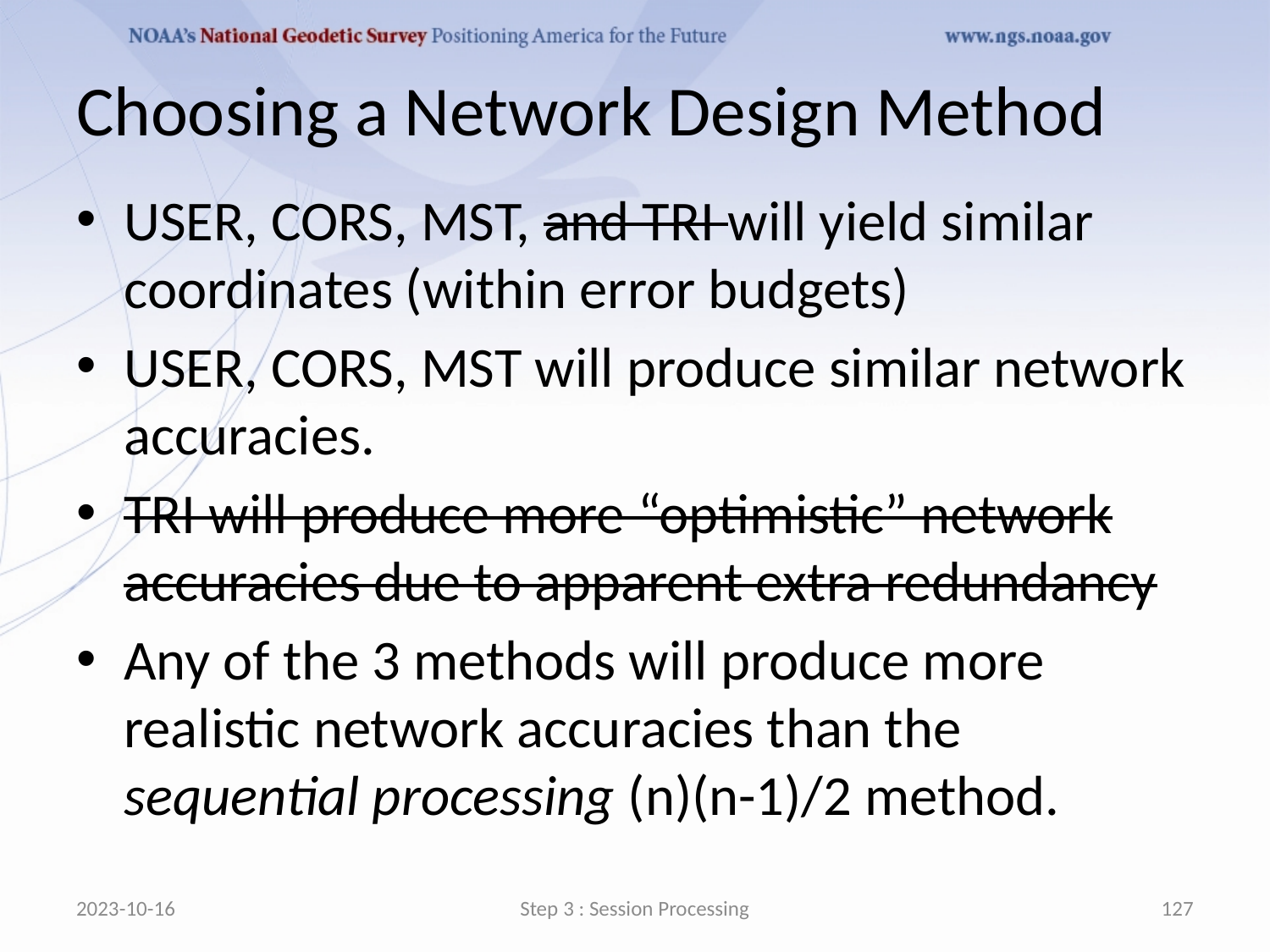

# Choosing a Network Design Method
USER, CORS, MST, and TRI will yield similar coordinates (within error budgets)
USER, CORS, MST will produce similar network accuracies.
TRI will produce more “optimistic” network accuracies due to apparent extra redundancy
Any of the 3 methods will produce more realistic network accuracies than the sequential processing (n)(n-1)/2 method.
2023-10-16
Step 3 : Session Processing
127